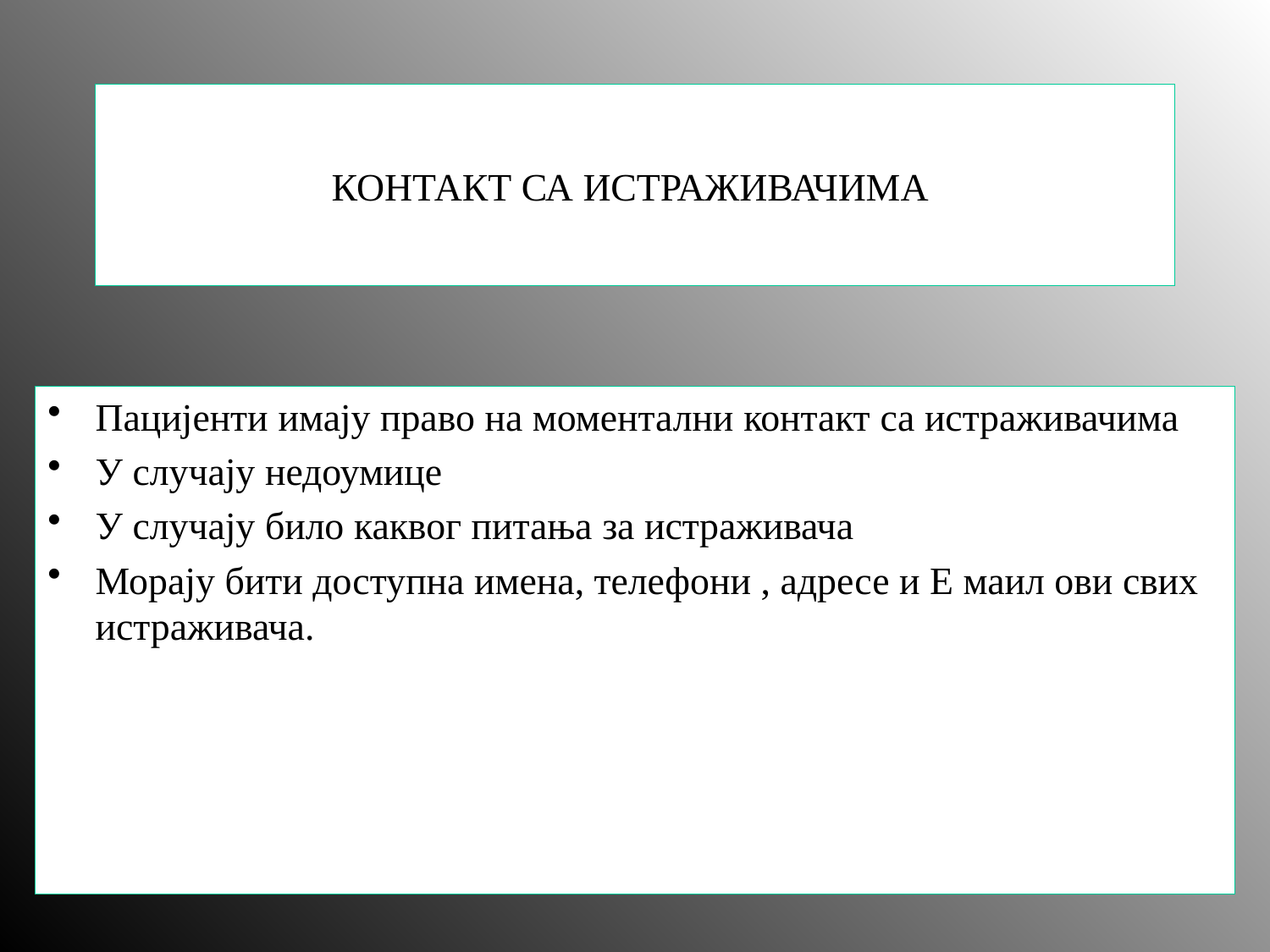

# КОНТАКТ СА ИСТРАЖИВАЧИМА
Пацијенти имају право на моментални контакт са истраживачима
У случају недоумице
У случају било каквог питања за истраживача
Морају бити доступна имена, телефони , адресе и Е маил ови свих истраживача.